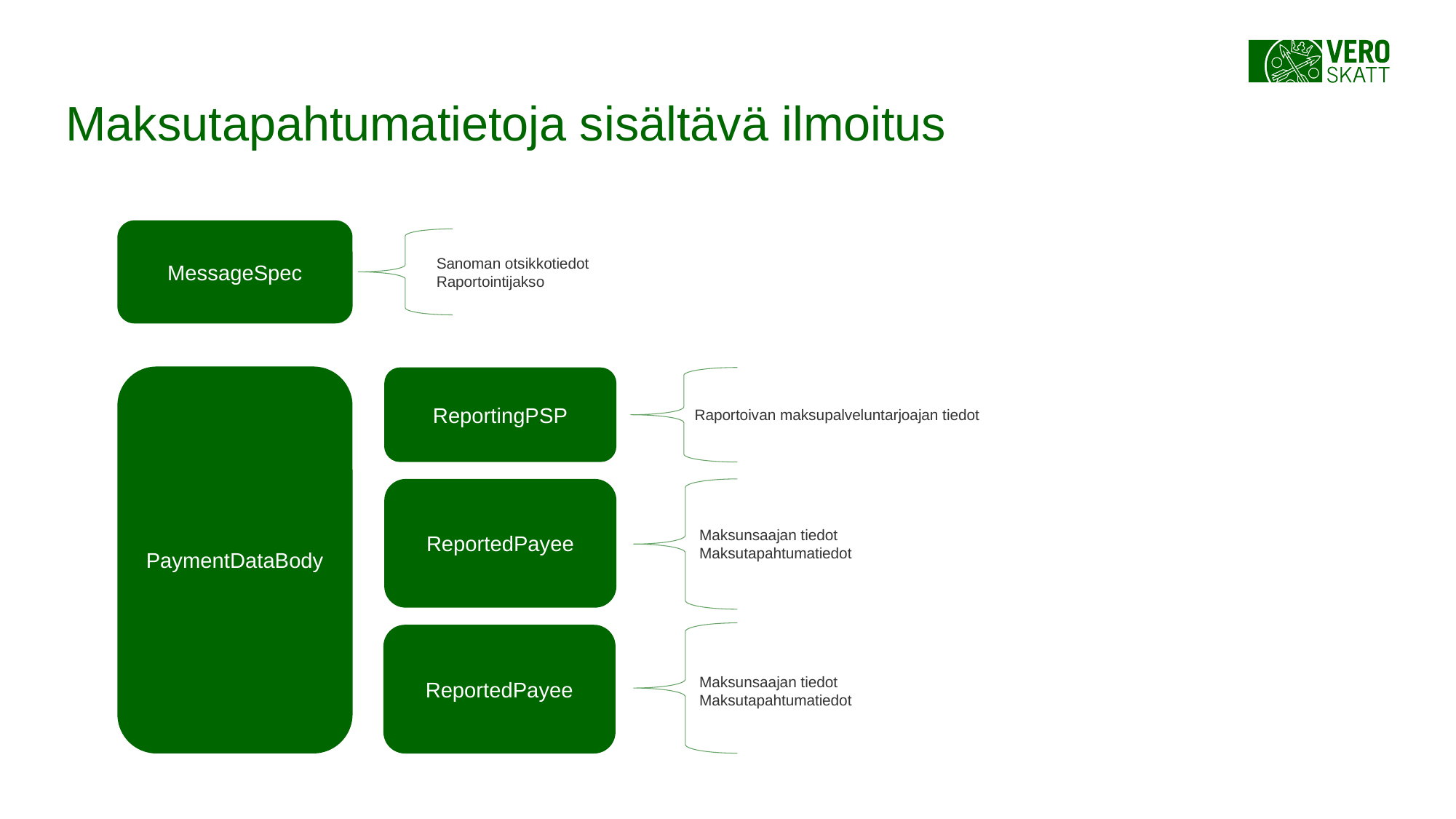

# Maksutapahtumatietoja sisältävä ilmoitus

MessageSpec

Sanoman otsikkotiedot
Raportointijakso
PaymentDataBody
ReportingPSP

Raportoivan maksupalveluntarjoajan tiedot

ReportedPayee
Maksunsaajan tiedot
Maksutapahtumatiedot

ReportedPayee
Maksunsaajan tiedot
Maksutapahtumatiedot